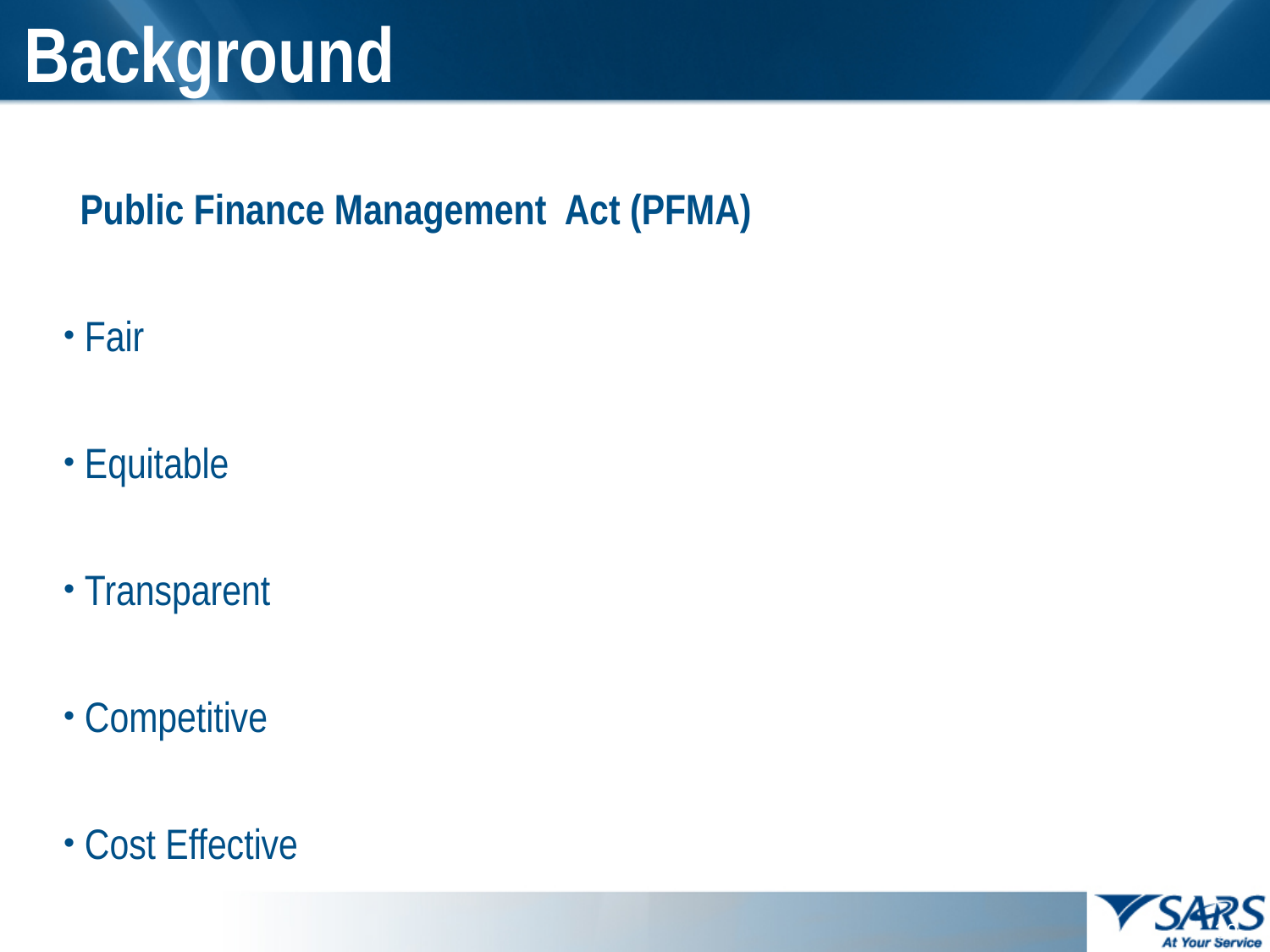

30
# Background
        Public Finance Management  Act (PFMA)
Fair
Equitable
Transparent
Competitive
Cost Effective